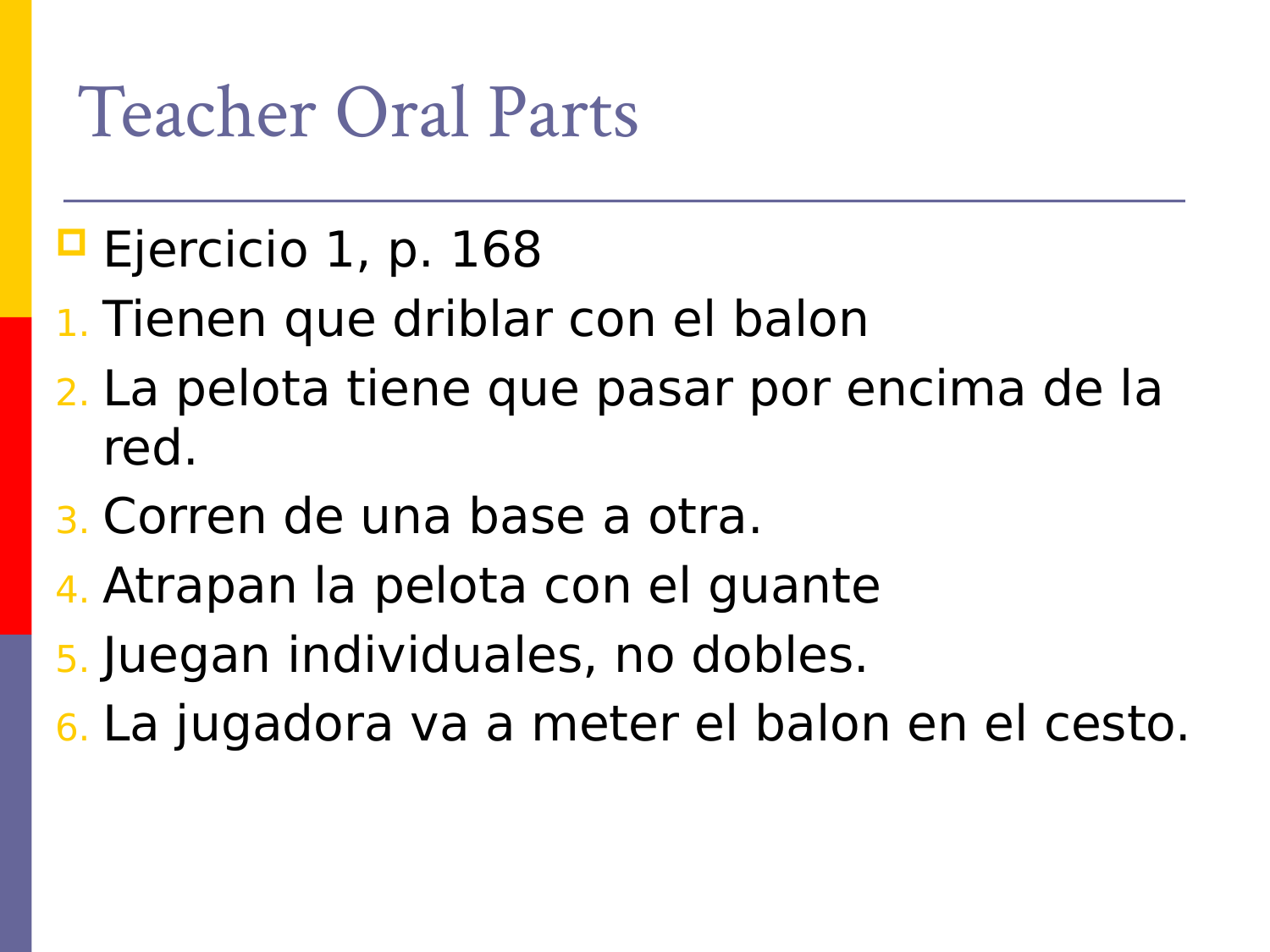

# Teacher Oral Parts
Ejercicio 1, p. 168
Tienen que driblar con el balon
La pelota tiene que pasar por encima de la red.
Corren de una base a otra.
Atrapan la pelota con el guante
Juegan individuales, no dobles.
La jugadora va a meter el balon en el cesto.